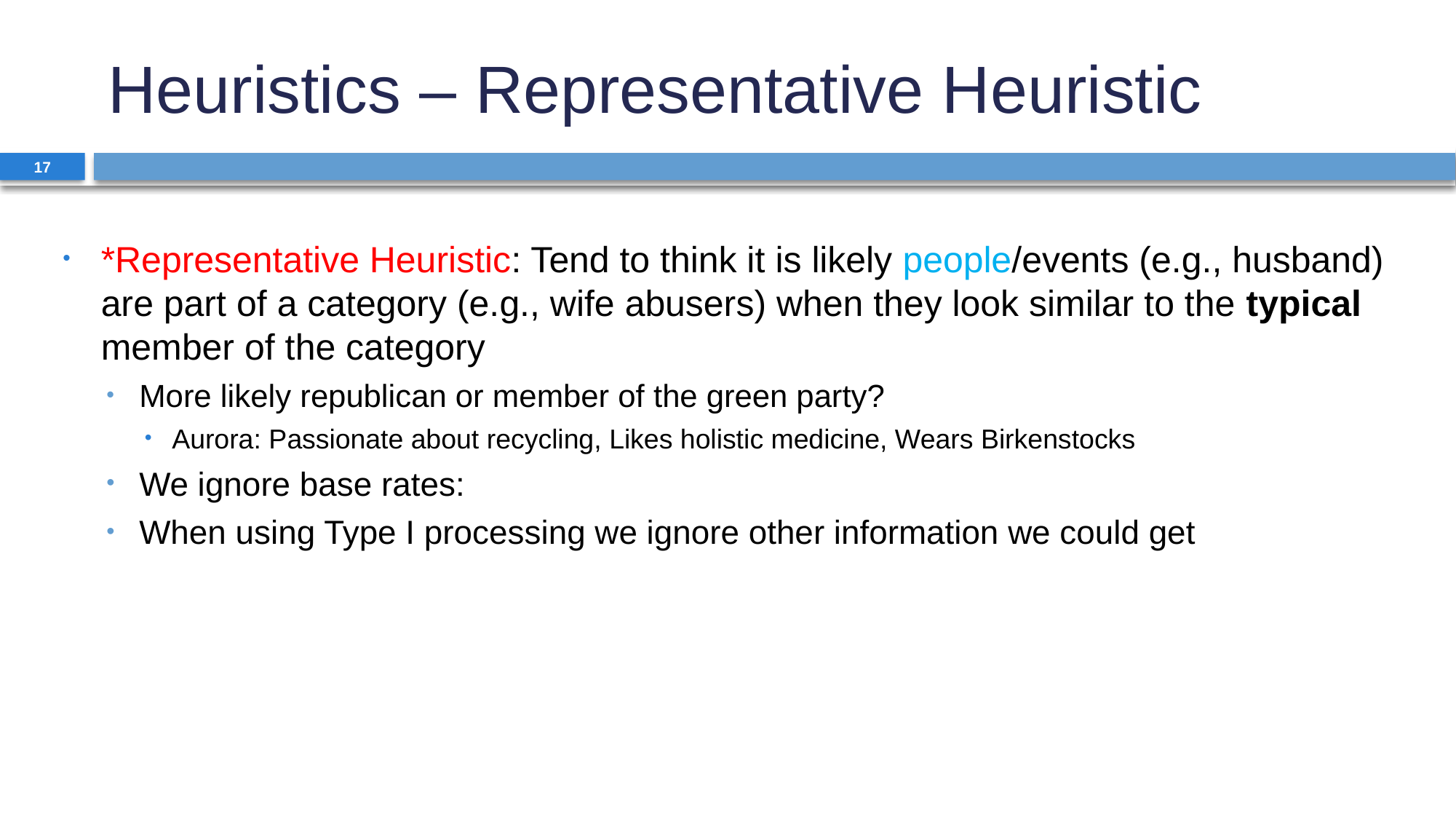

# Heuristics – Representative Heuristic
17
*Representative Heuristic: Tend to think it is likely people/events (e.g., husband) are part of a category (e.g., wife abusers) when they look similar to the typical member of the category
More likely republican or member of the green party?
Aurora: Passionate about recycling, Likes holistic medicine, Wears Birkenstocks
We ignore base rates:
When using Type I processing we ignore other information we could get